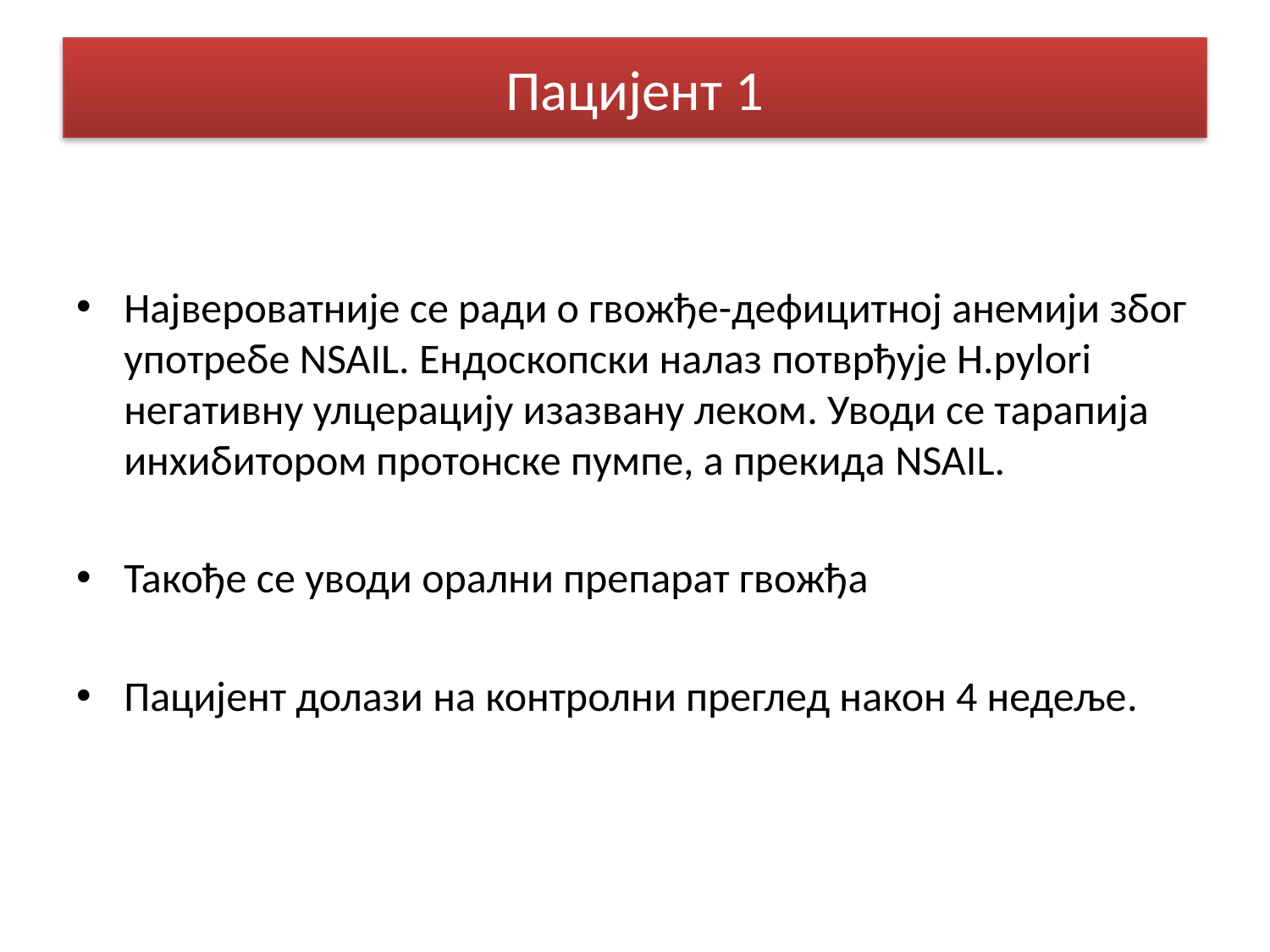

# Case A
Пацијент 1
Највероватније се ради о гвожђе-дефицитној анемији због употребе NSAIL. Ендоскопски налаз потврђује H.pylori негативну улцерацију изазвану леком. Уводи се тарапија инхибитором протонске пумпе, а прекида NSAIL.

Такође се уводи орални препарат гвожђа

Пацијент долази на контролни преглед након 4 недеље.